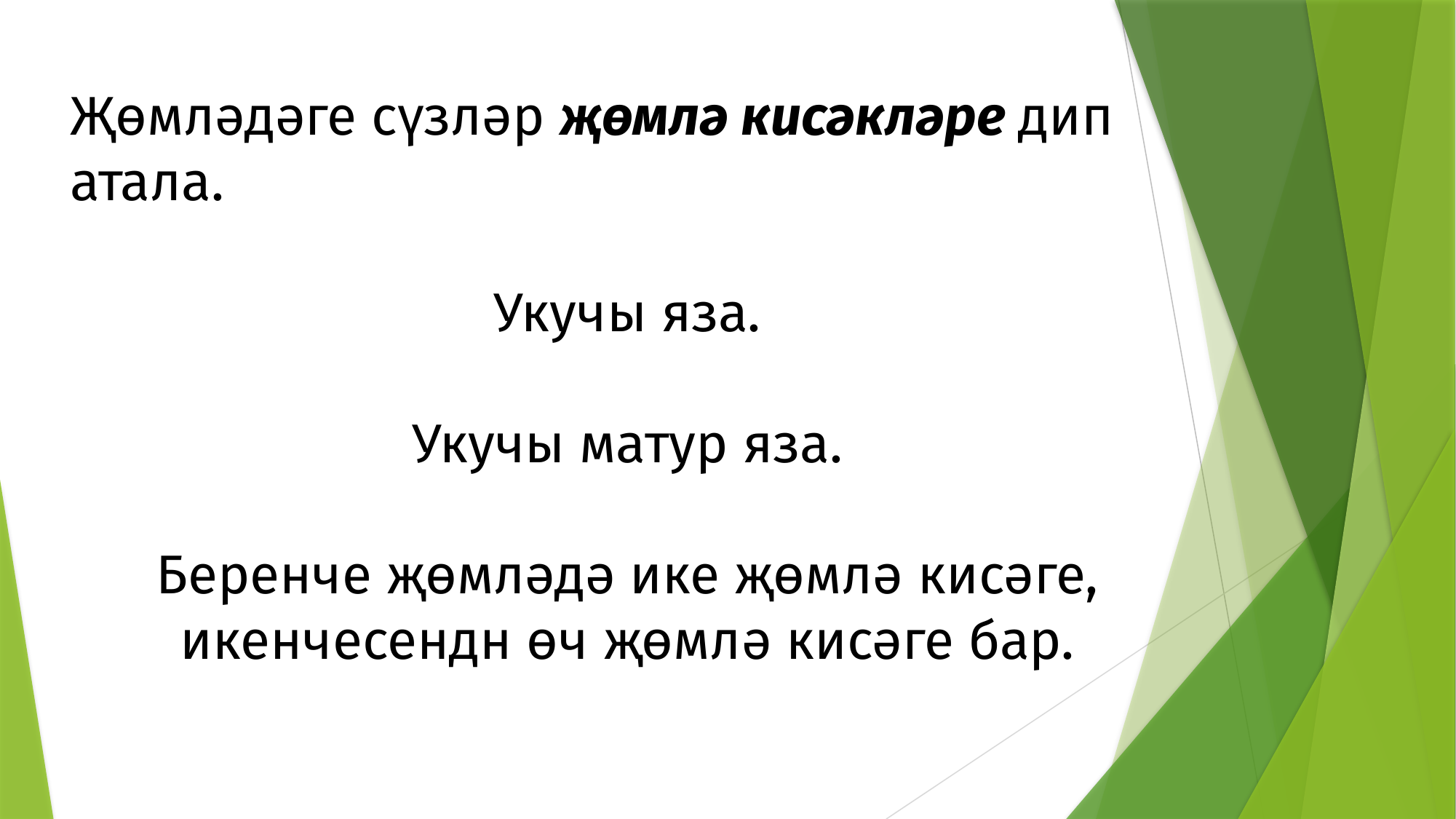

Җөмләдәге сүзләр җөмлә кисәкләре дип атала.

Укучы яза.

Укучы матур яза.

Беренче җөмләдә ике җөмлә кисәге, икенчесендн өч җөмлә кисәге бар.